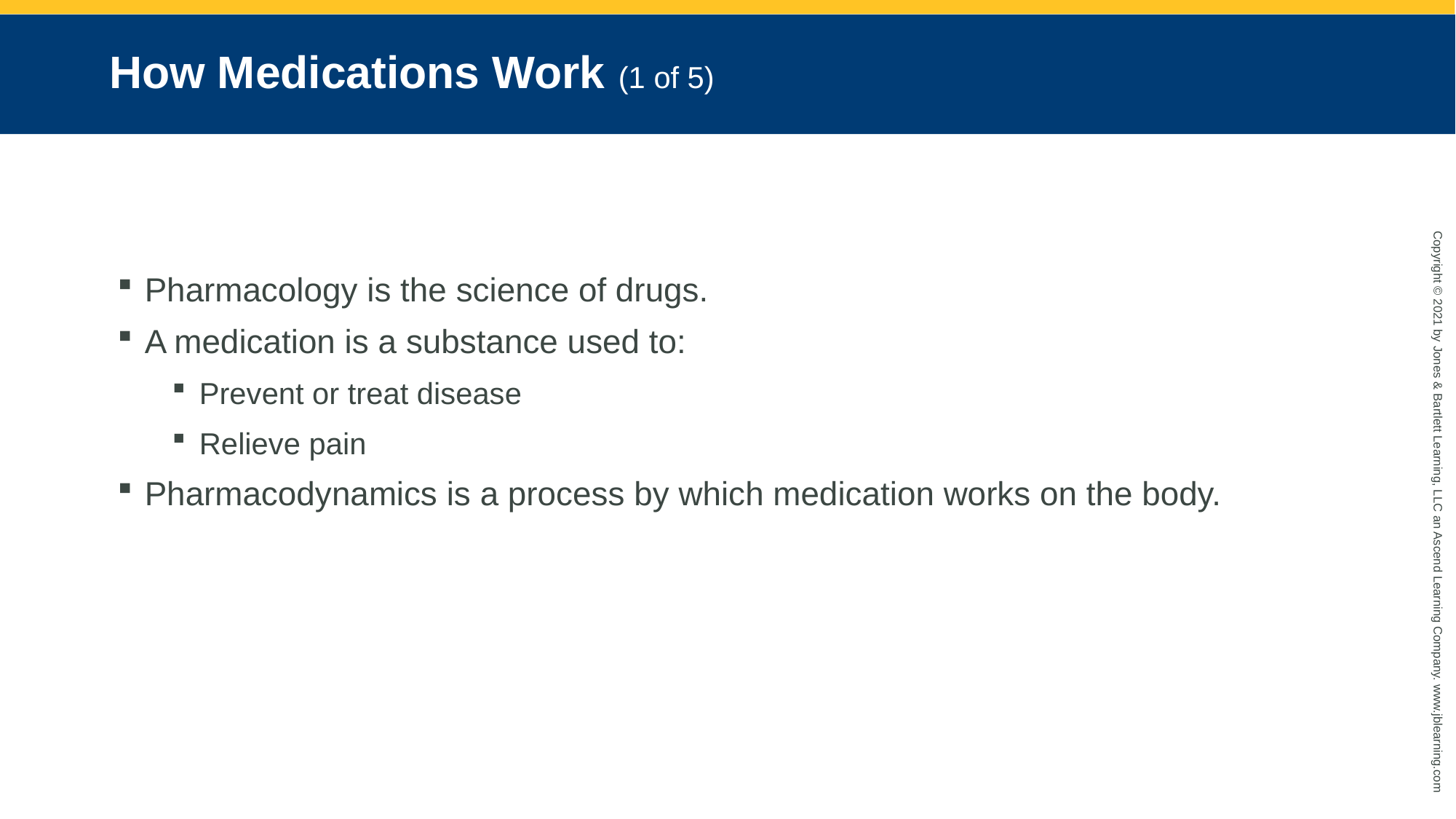

# How Medications Work (1 of 5)
Pharmacology is the science of drugs.
A medication is a substance used to:
Prevent or treat disease
Relieve pain
Pharmacodynamics is a process by which medication works on the body.